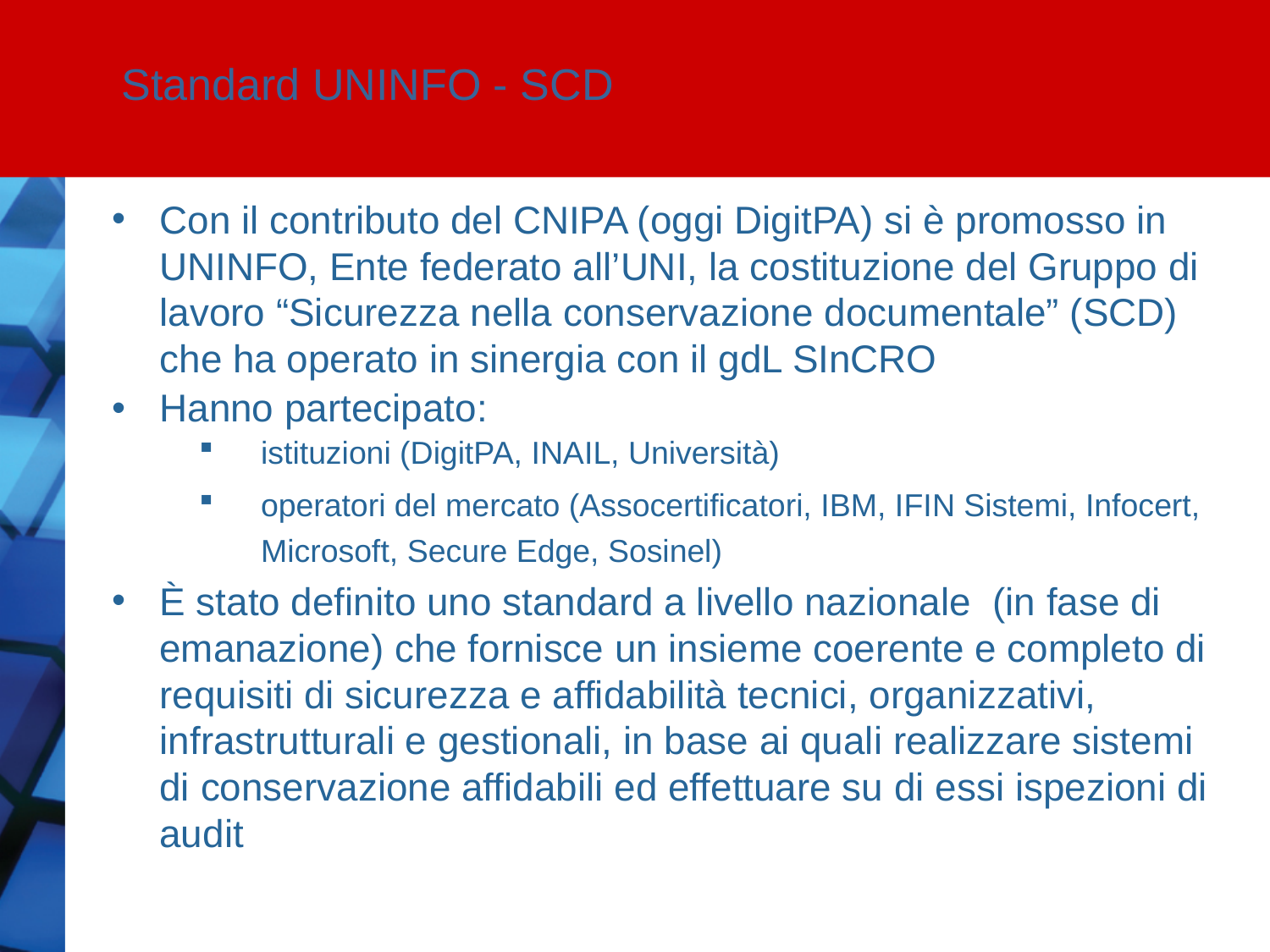

# Standard UNINFO - SCD
Con il contributo del CNIPA (oggi DigitPA) si è promosso in UNINFO, Ente federato all’UNI, la costituzione del Gruppo di lavoro “Sicurezza nella conservazione documentale” (SCD) che ha operato in sinergia con il gdL SInCRO
Hanno partecipato:
istituzioni (DigitPA, INAIL, Università)
operatori del mercato (Assocertificatori, IBM, IFIN Sistemi, Infocert, Microsoft, Secure Edge, Sosinel)
È stato definito uno standard a livello nazionale  (in fase di emanazione) che fornisce un insieme coerente e completo di requisiti di sicurezza e affidabilità tecnici, organizzativi, infrastrutturali e gestionali, in base ai quali realizzare sistemi di conservazione affidabili ed effettuare su di essi ispezioni di audit